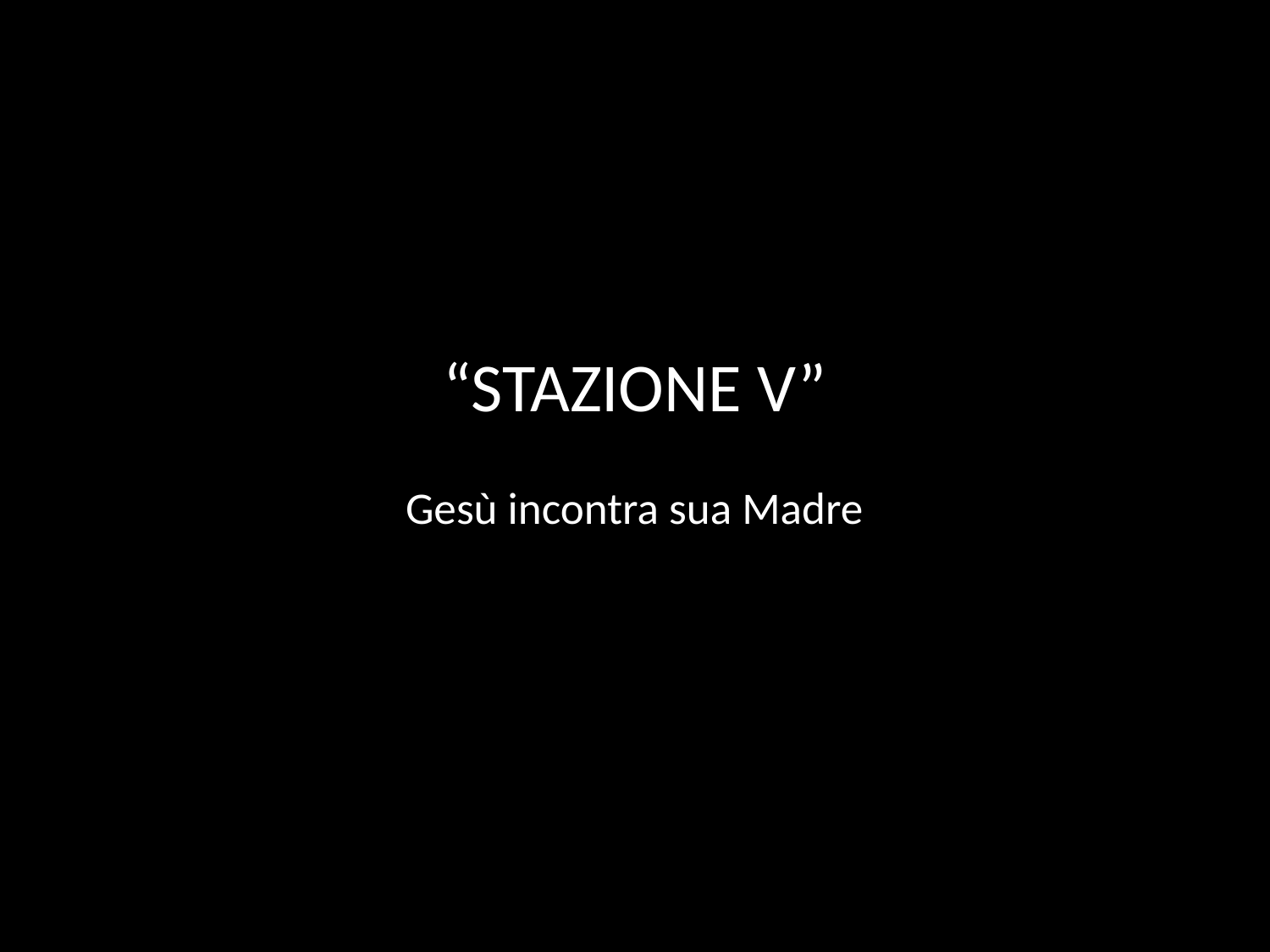

# “STAZIONE V” Gesù incontra sua Madre